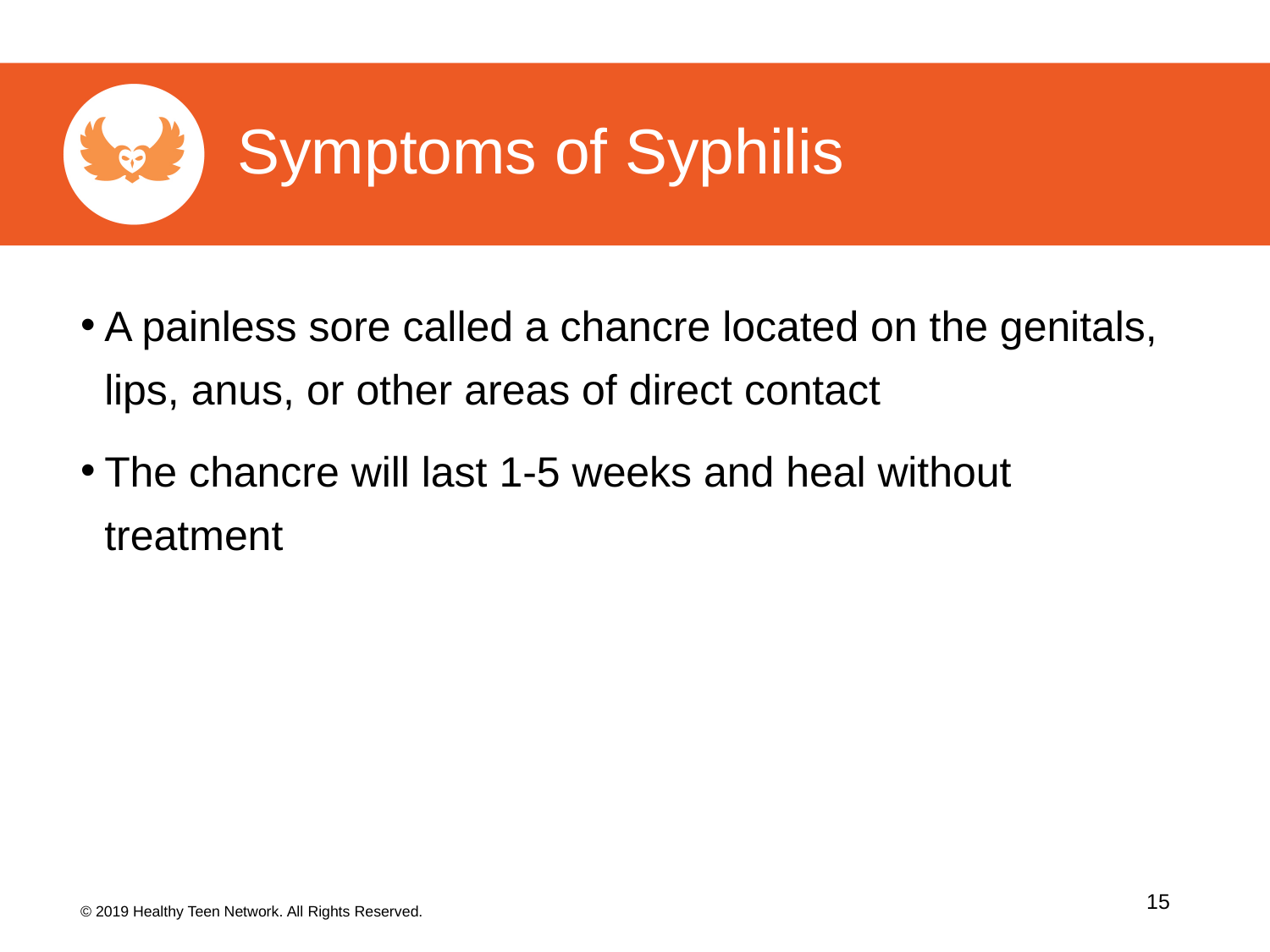

Symptoms of Syphilis
A painless sore called a chancre located on the genitals, lips, anus, or other areas of direct contact
The chancre will last 1-5 weeks and heal without treatment